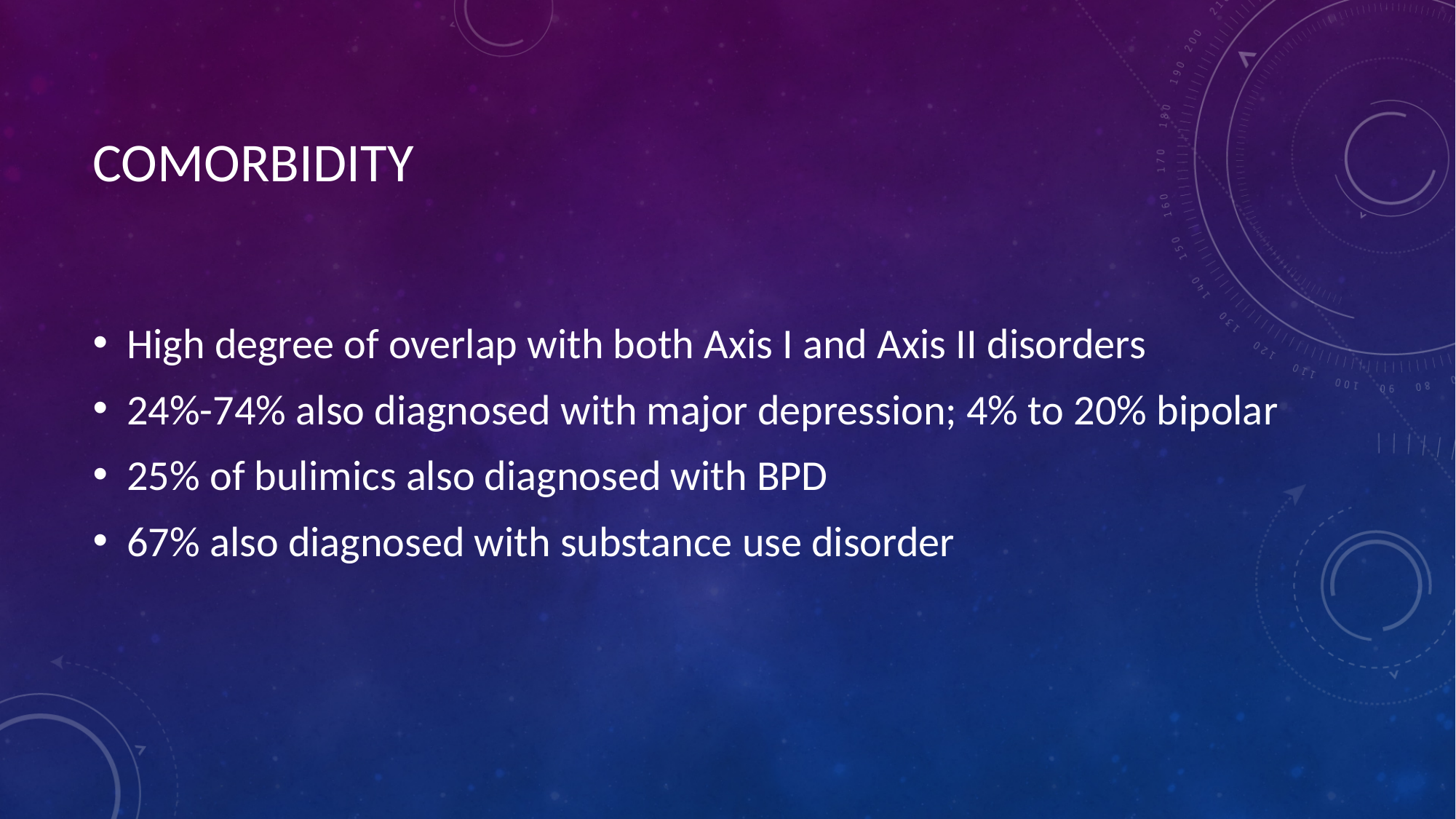

# comorbidity
High degree of overlap with both Axis I and Axis II disorders
24%-74% also diagnosed with major depression; 4% to 20% bipolar
25% of bulimics also diagnosed with BPD
67% also diagnosed with substance use disorder